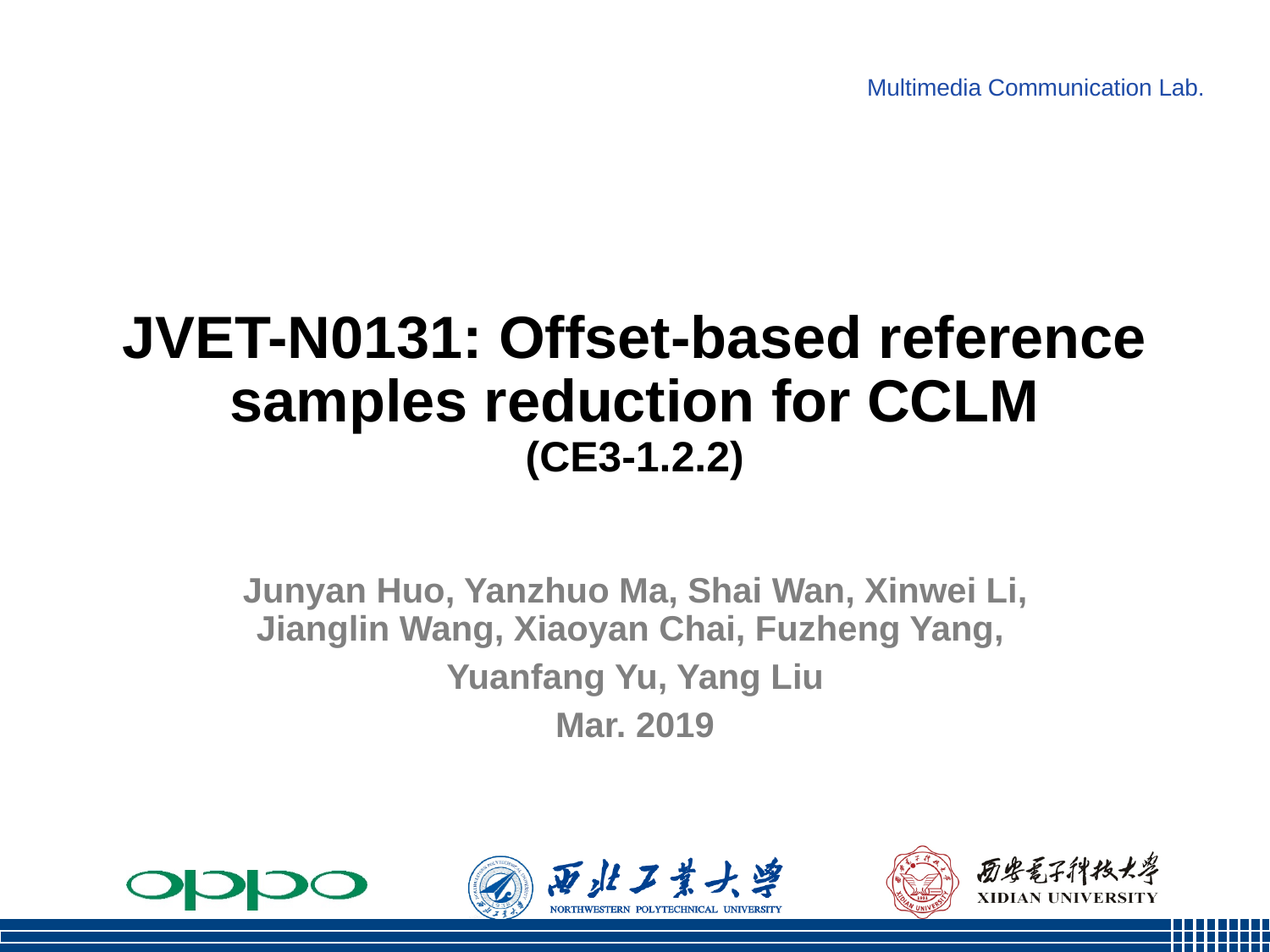

# JVET-N0131: Offset-based reference samples reduction for CCLM (CE3-1.2.2)
Junyan Huo, Yanzhuo Ma, Shai Wan, Xinwei Li, Jianglin Wang, Xiaoyan Chai, Fuzheng Yang,
Yuanfang Yu, Yang Liu
Mar. 2019